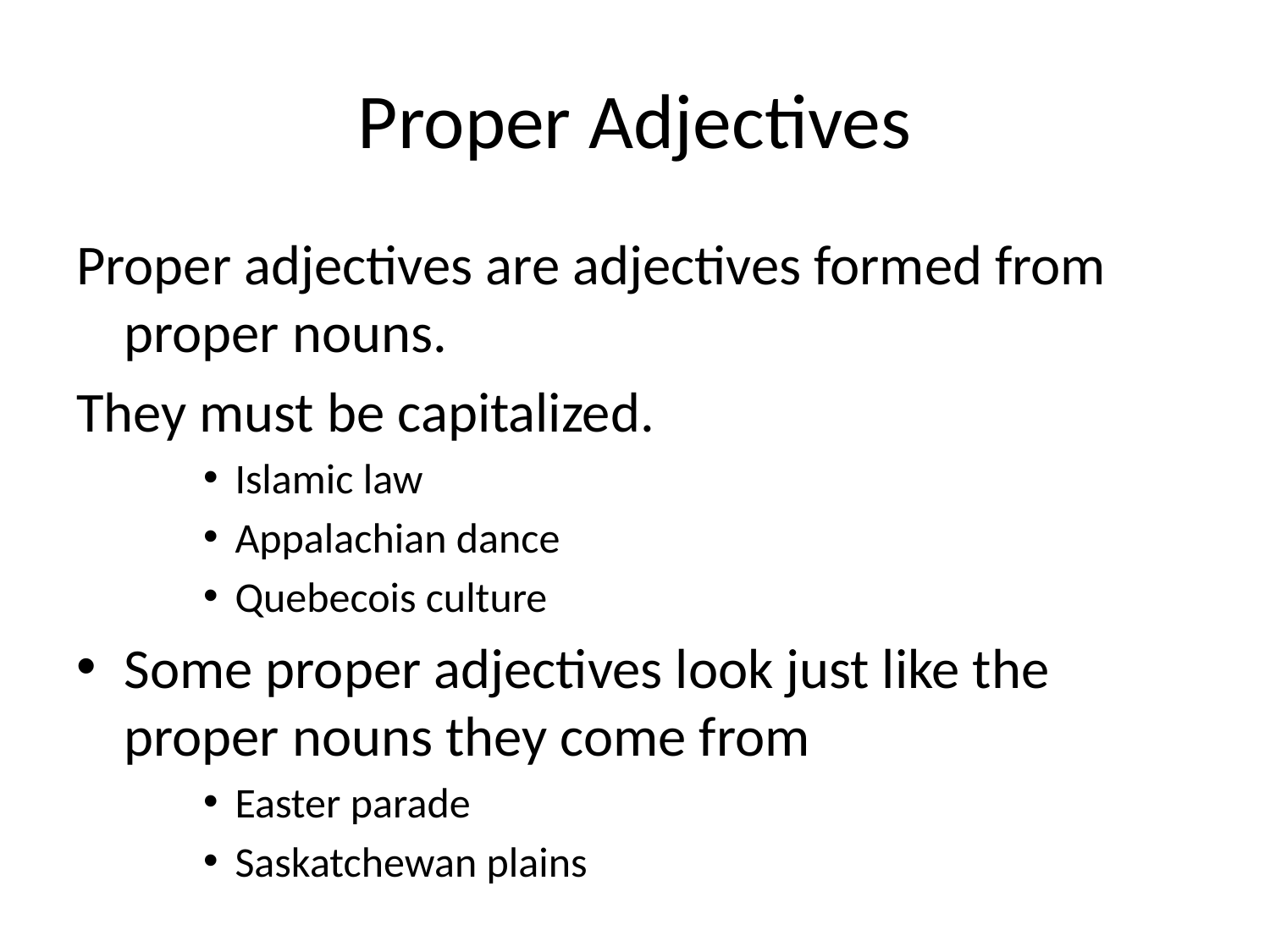

# Proper Adjectives
Proper adjectives are adjectives formed from proper nouns.
They must be capitalized.
Islamic law
Appalachian dance
Quebecois culture
Some proper adjectives look just like the proper nouns they come from
Easter parade
Saskatchewan plains